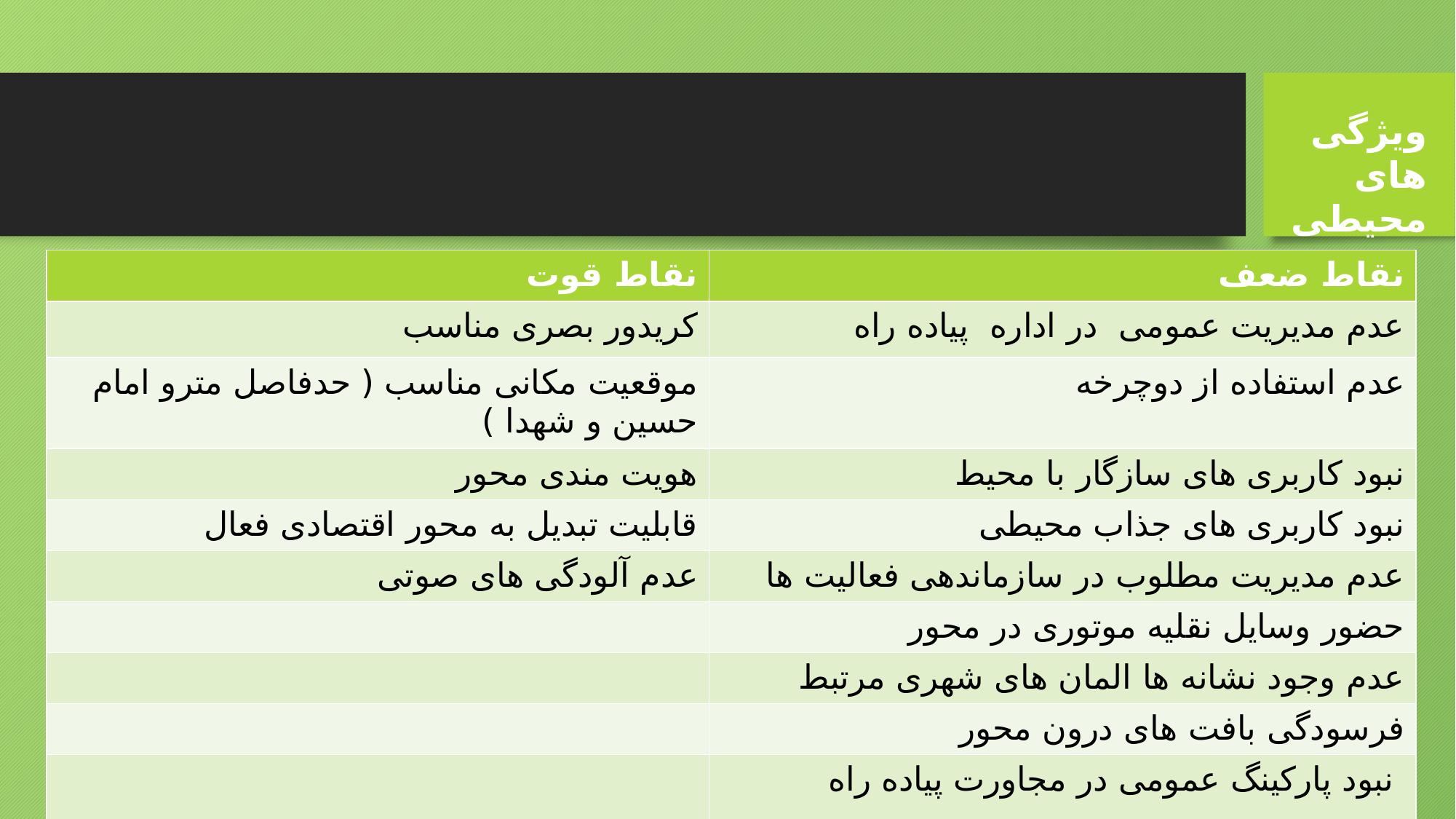

ویژگی های محیطی
| نقاط قوت | نقاط ضعف |
| --- | --- |
| کریدور بصری مناسب | عدم مدیریت عمومی در اداره پیاده راه |
| موقعیت مکانی مناسب ( حدفاصل مترو امام حسین و شهدا ) | عدم استفاده از دوچرخه |
| هویت مندی محور | نبود کاربری های سازگار با محیط |
| قابلیت تبدیل به محور اقتصادی فعال | نبود کاربری های جذاب محیطی |
| عدم آلودگی های صوتی | عدم مدیریت مطلوب در سازماندهی فعالیت ها |
|  | حضور وسایل نقلیه موتوری در محور |
|  | عدم وجود نشانه ها المان های شهری مرتبط |
|  | فرسودگی بافت های درون محور |
|  | نبود پارکینگ عمومی در مجاورت پیاده راه |